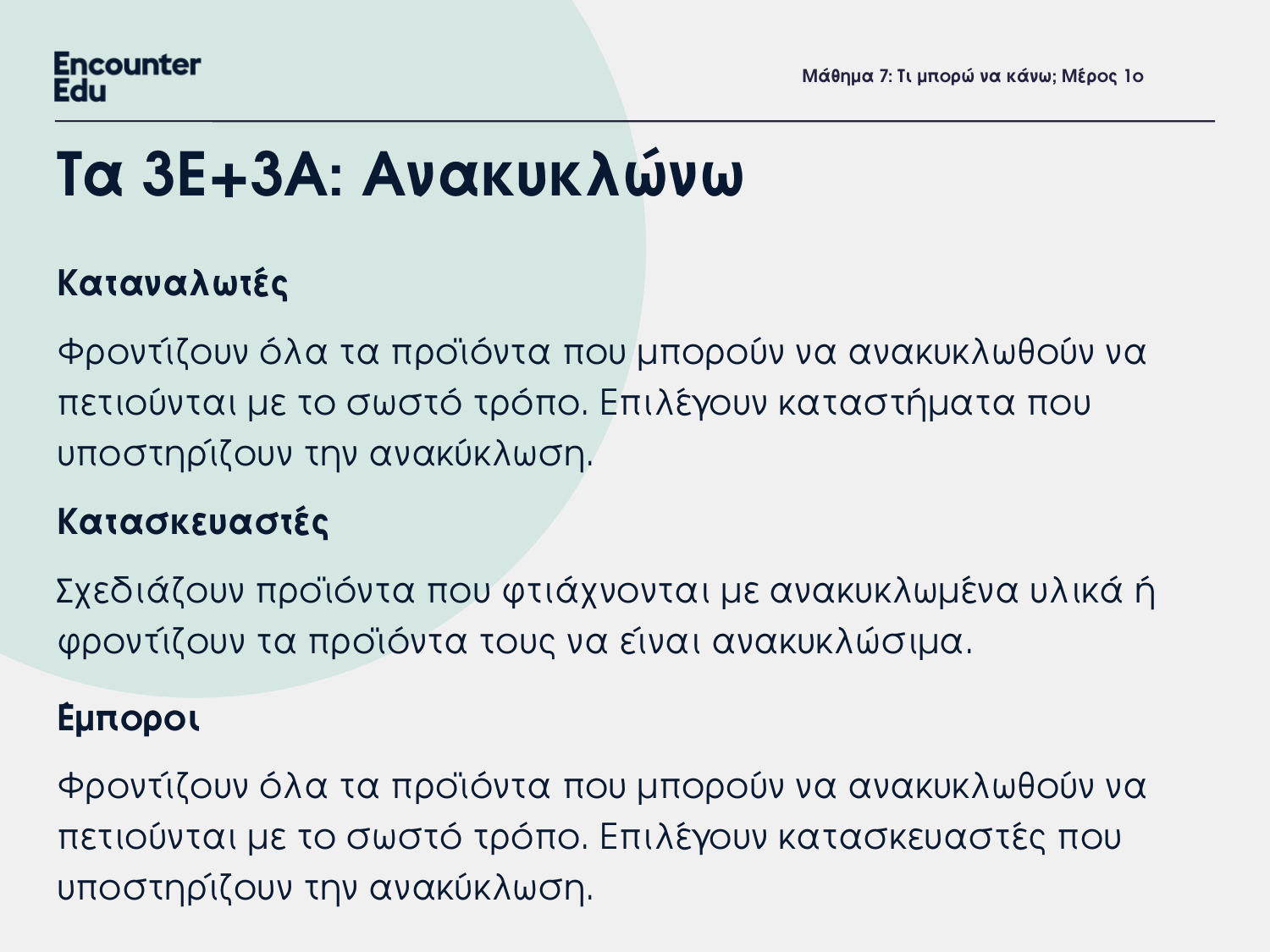

# Μάθημα 7: Τι μπορώ να κάνω; Μέρος 1ο
Τα 3Ε+3Α: Ανακυκλώνω
Καταναλωτές
Φροντίζουν όλα τα προϊόντα που μπορούν να ανακυκλωθούν να πετιούνται με το σωστό τρόπο. Επιλέγουν καταστήματα που υποστηρίζουν την ανακύκλωση.
Κατασκευαστές
Σχεδιάζουν προϊόντα που φτιάχνονται με ανακυκλωμένα υλικά ή φροντίζουν τα προϊόντα τους να είναι ανακυκλώσιμα.
Έμποροι
Φροντίζουν όλα τα προϊόντα που μπορούν να ανακυκλωθούν να πετιούνται με το σωστό τρόπο. Επιλέγουν κατασκευαστές που υποστηρίζουν την ανακύκλωση.